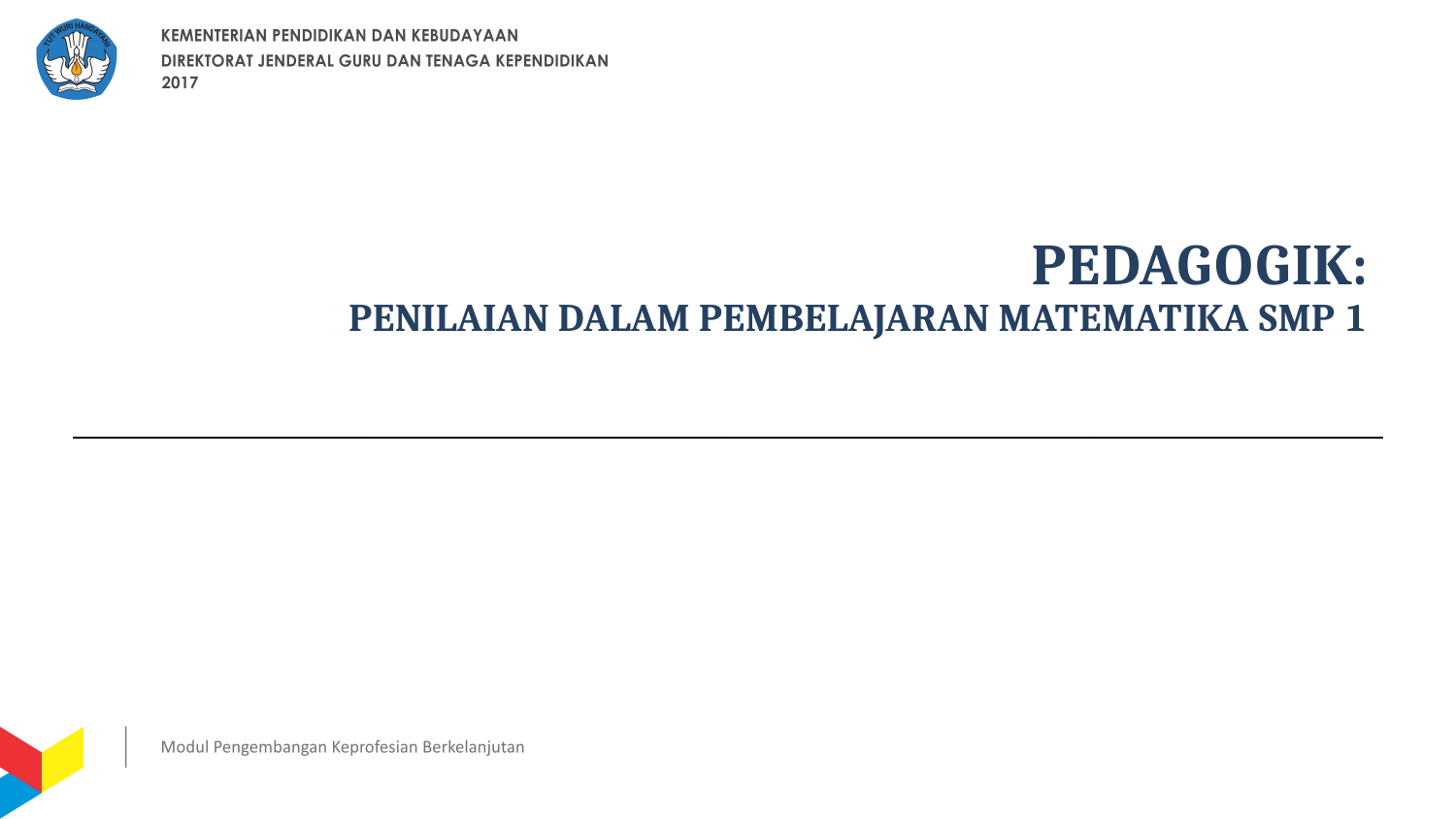

# PEDAGOGIK: PENILAIAN DALAM PEMBELAJARAN MATEMATIKA SMP 1